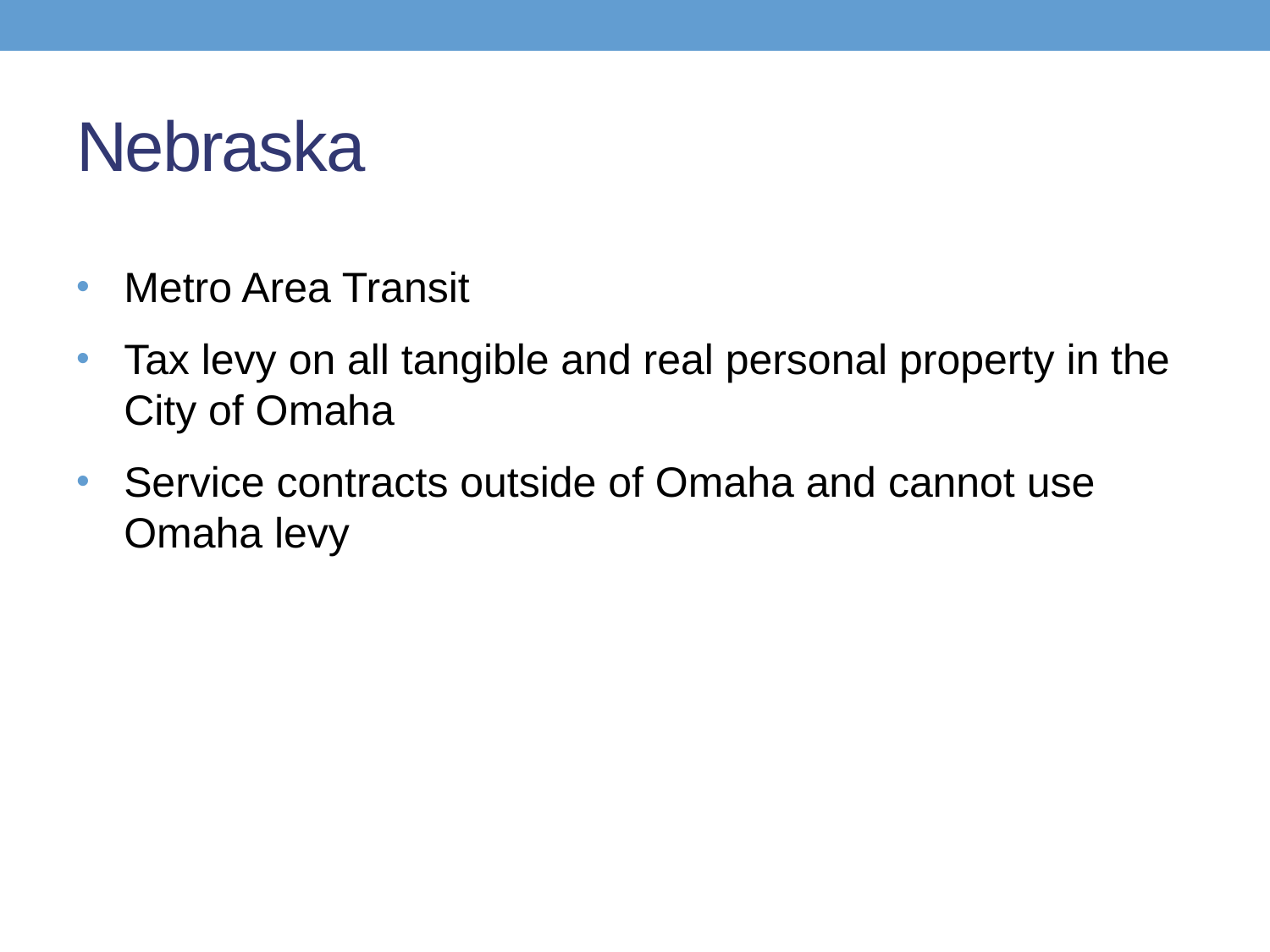

# Nebraska

Metro Area Transit
Tax levy on all tangible and real personal property in the City of Omaha
Service contracts outside of Omaha and cannot use Omaha levy